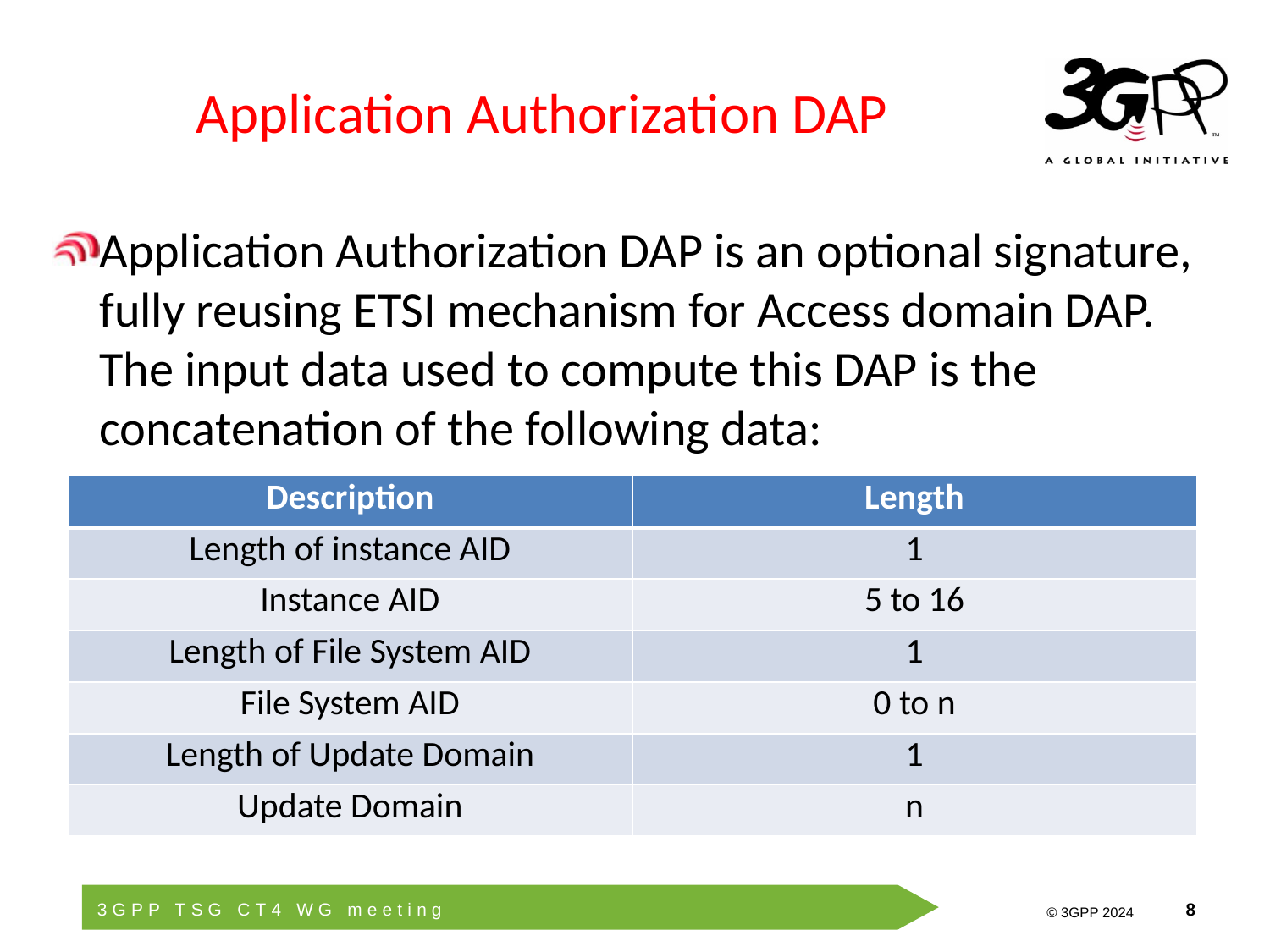

# Application Authorization DAP
Application Authorization DAP is an optional signature, fully reusing ETSI mechanism for Access domain DAP. The input data used to compute this DAP is the concatenation of the following data:
| Description | Length |
| --- | --- |
| Length of instance AID | 1 |
| Instance AID | 5 to 16 |
| Length of File System AID | 1 |
| File System AID | 0 to n |
| Length of Update Domain | 1 |
| Update Domain | n |